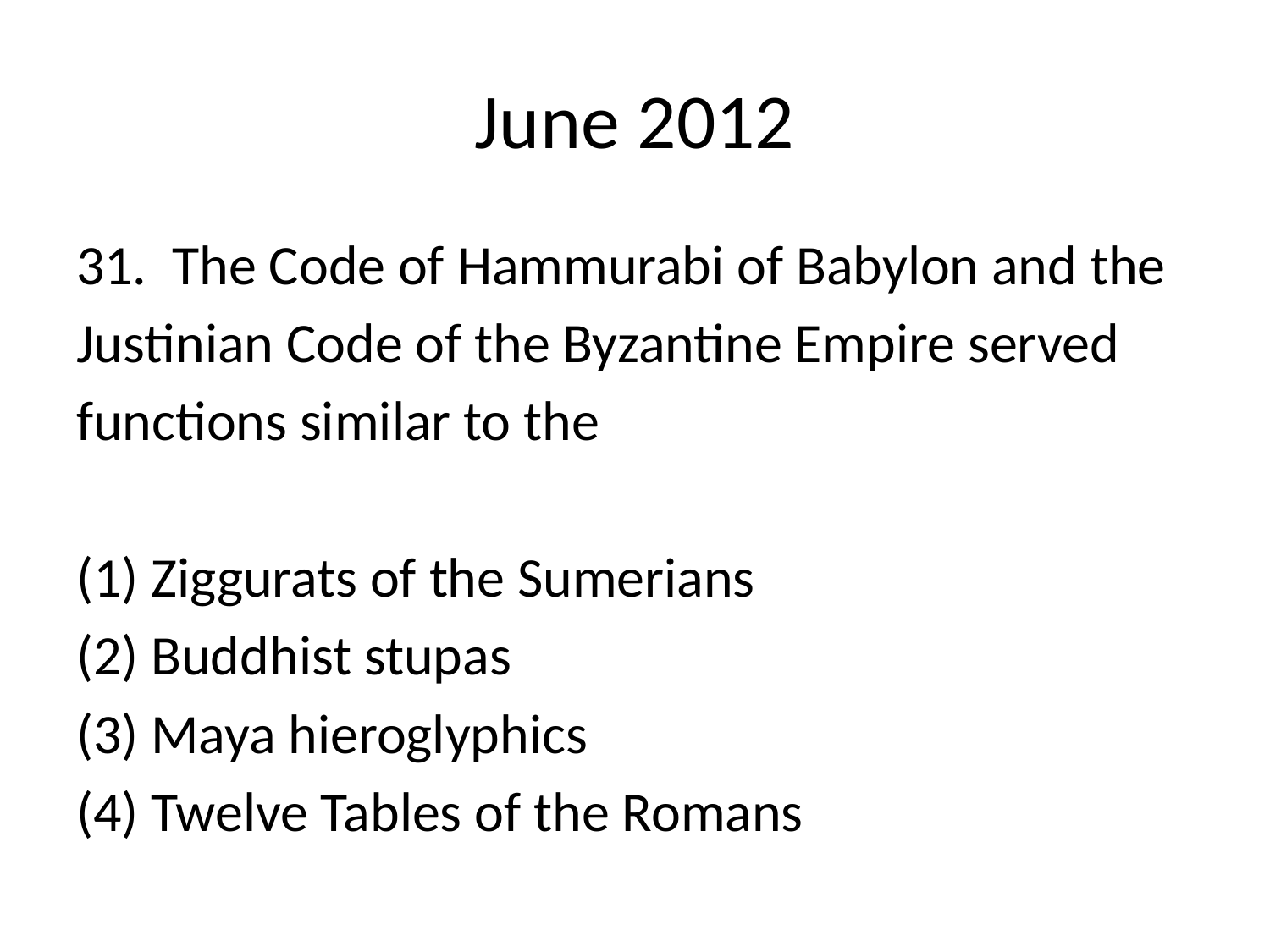

# June 2012
31.  The Code of Hammurabi of Babylon and the
Justinian Code of the Byzantine Empire served
functions similar to the

(1) Ziggurats of the Sumerians
(2) Buddhist stupas
(3) Maya hieroglyphics
(4) Twelve Tables of the Romans